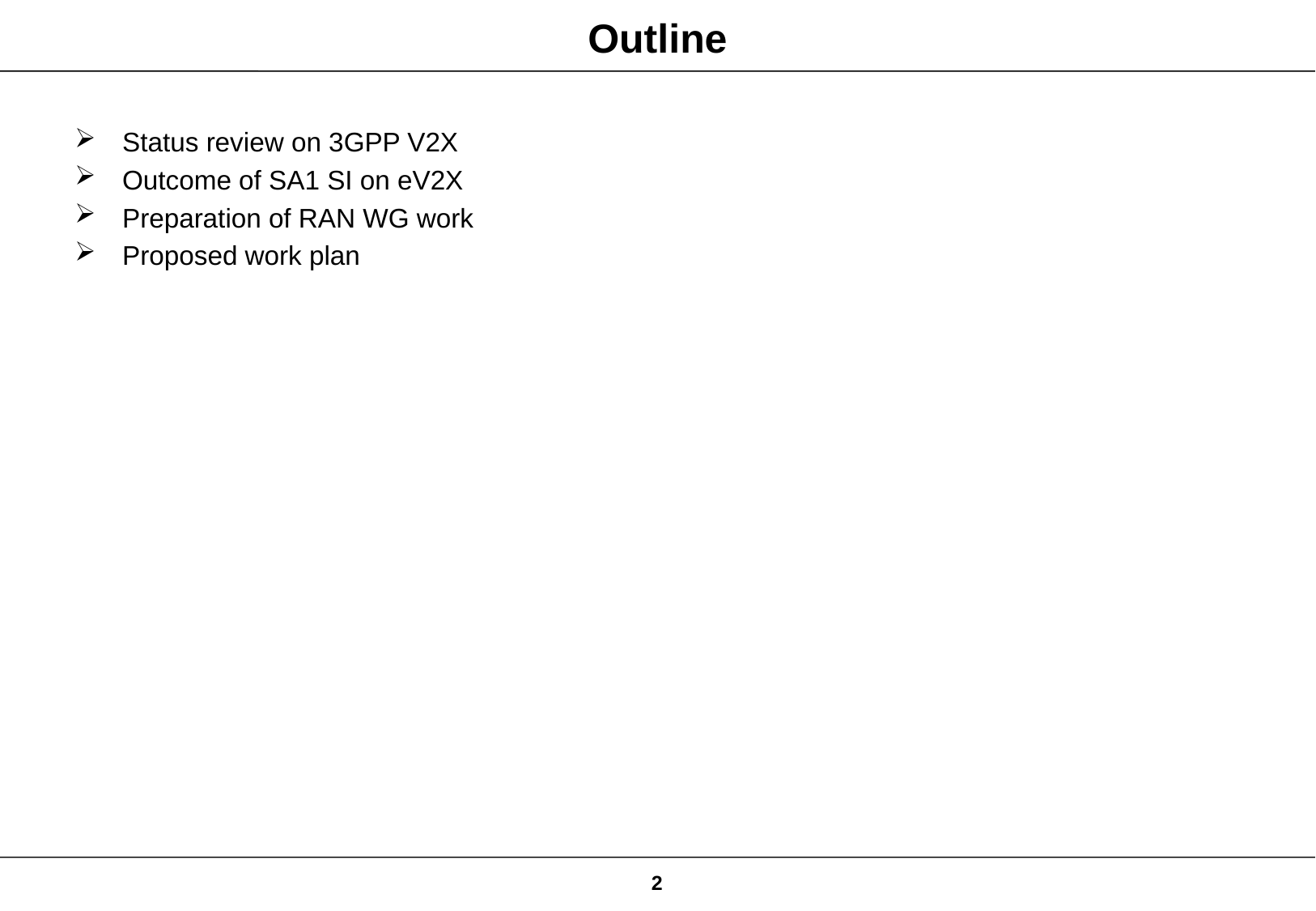

# Outline
Status review on 3GPP V2X
Outcome of SA1 SI on eV2X
Preparation of RAN WG work
Proposed work plan
2